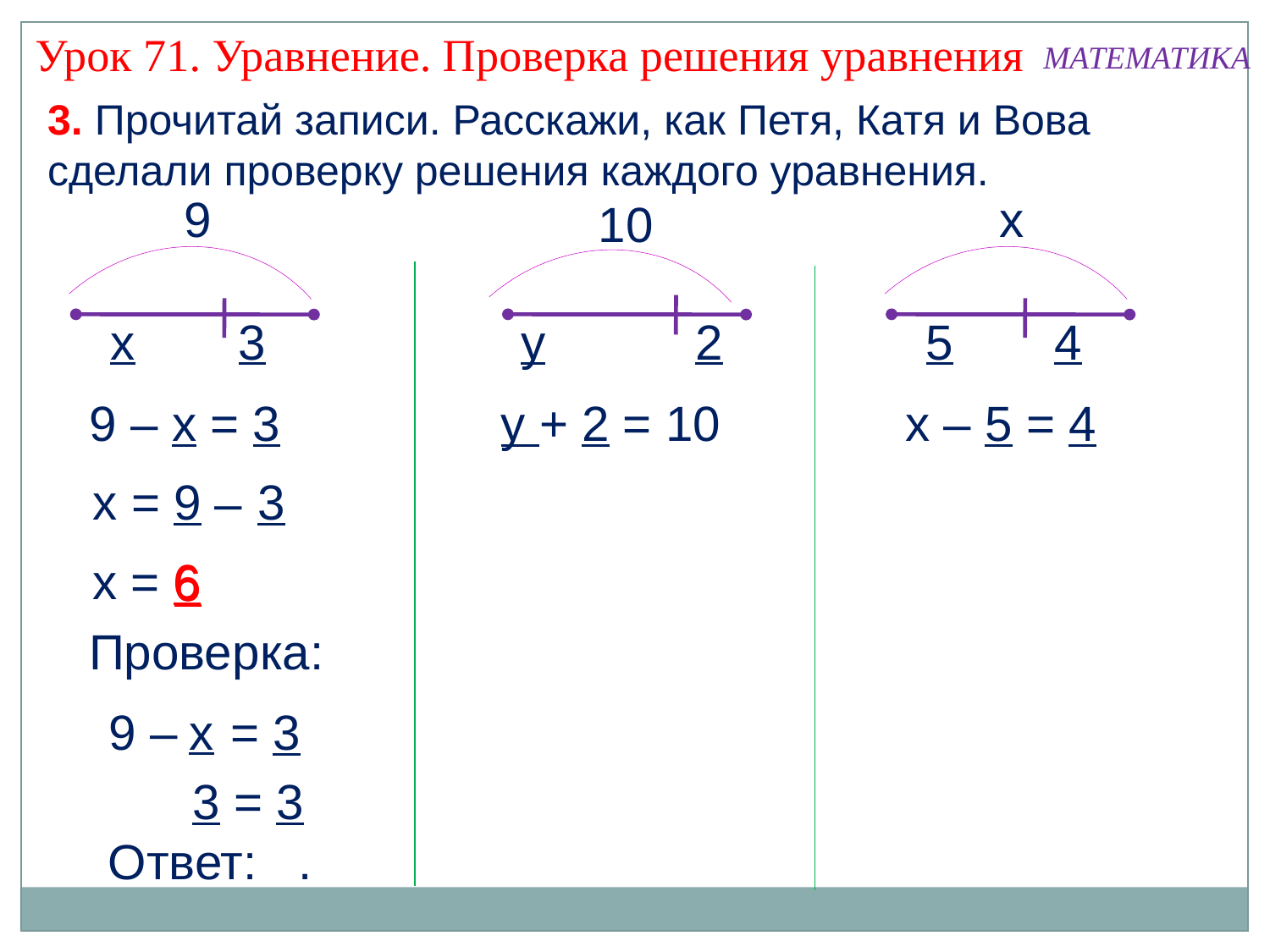

Урок 71. Уравнение. Проверка решения уравнения
МАТЕМАТИКА
3. Прочитай записи. Расскажи, как Петя, Катя и Вова сделали проверку решения каждого уравнения.
9
х
10

х
3
у
2
5
4
9 – х = 3
у + 2 = 10
х – 5 = 4
х = 9 = 3
–
х = 6
6
 6
Проверка:
 х
9 – х = 3
3 = 3
Ответ:   .